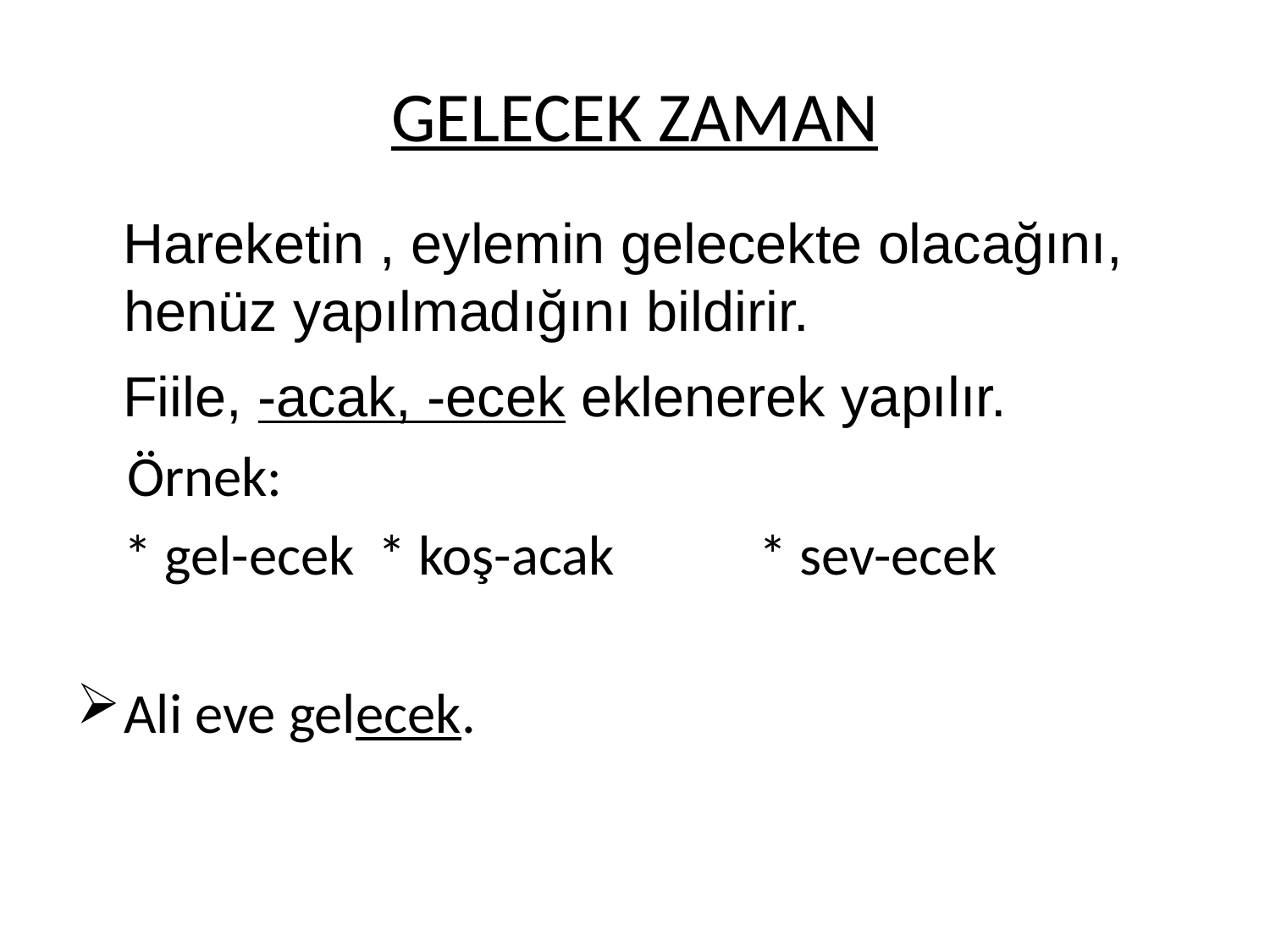

# GELECEK ZAMAN
   Hareketin , eylemin gelecekte olacağını, henüz yapılmadığını bildirir.
   Fiile, -acak, -ecek eklenerek yapılır.
    Örnek:
	* gel-ecek	* koş-acak   	* sev-ecek

Ali eve gelecek.